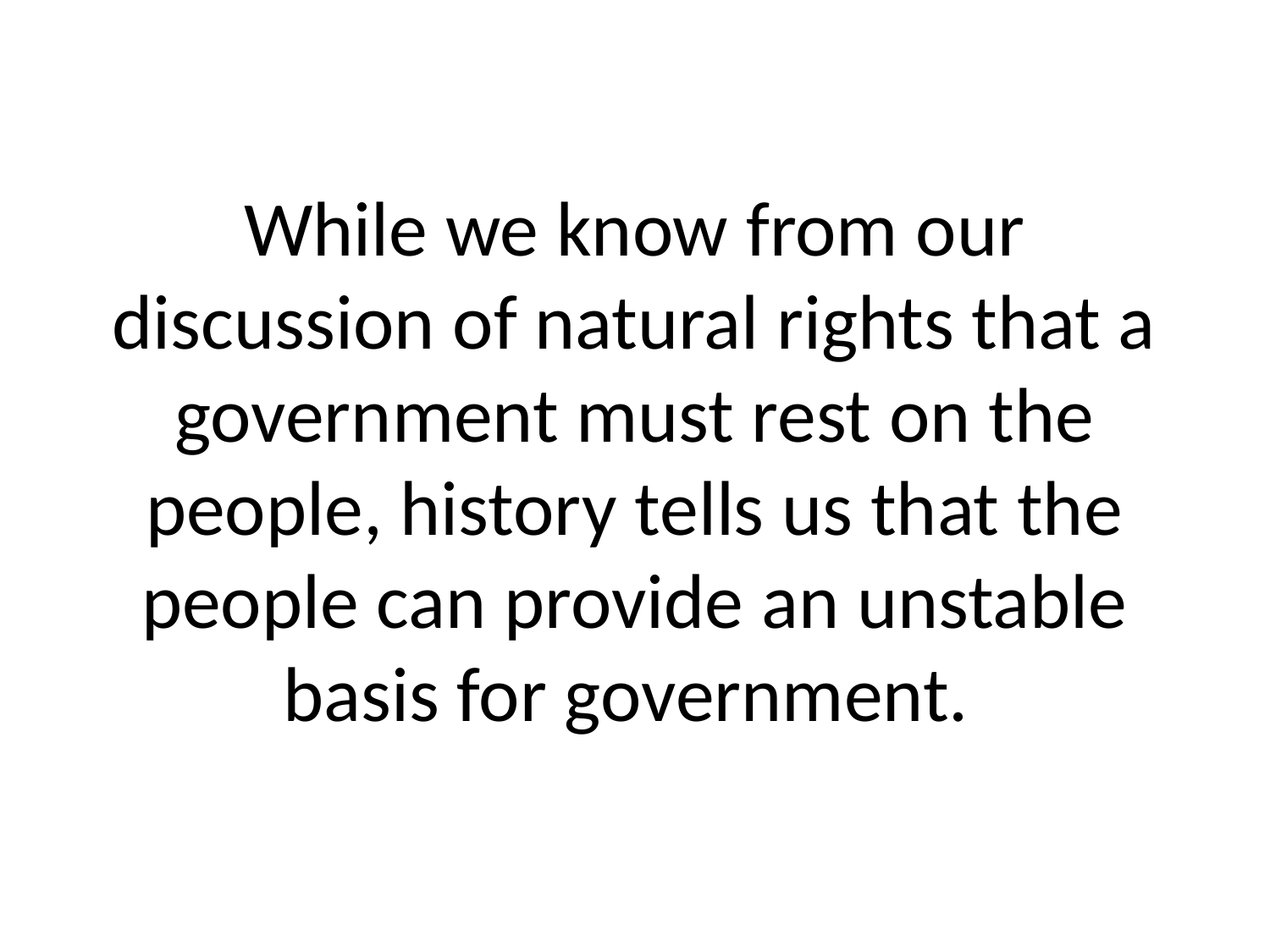

# While we know from our discussion of natural rights that a government must rest on the people, history tells us that the people can provide an unstable basis for government.